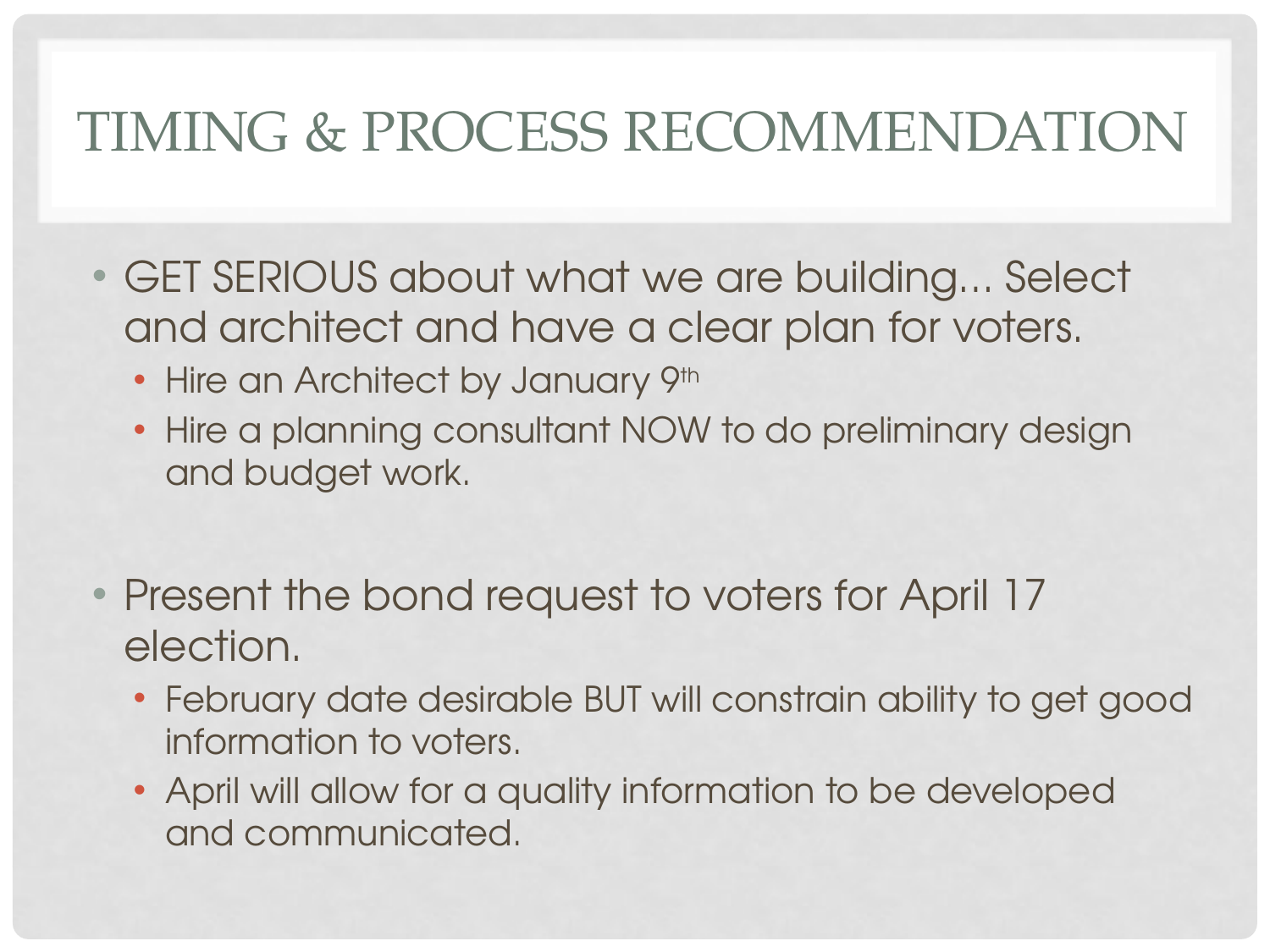

# Timing & Process Recommendation
GET SERIOUS about what we are building… Select and architect and have a clear plan for voters.
Hire an Architect by January 9th
Hire a planning consultant NOW to do preliminary design and budget work.

Present the bond request to voters for April 17 election.
February date desirable BUT will constrain ability to get good information to voters.
April will allow for a quality information to be developed and communicated.